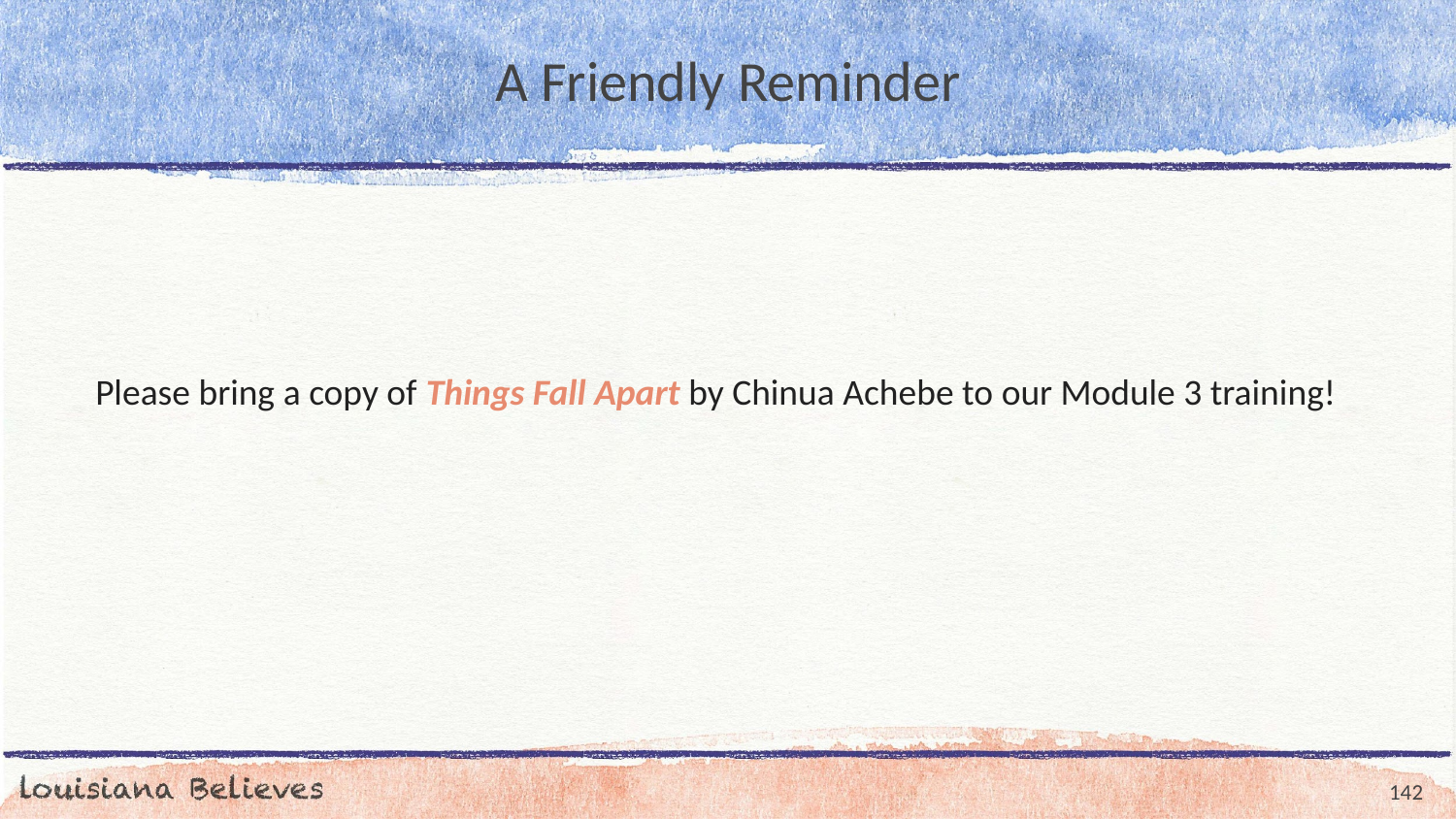

# A Friendly Reminder
Please bring a copy of Things Fall Apart by Chinua Achebe to our Module 3 training!